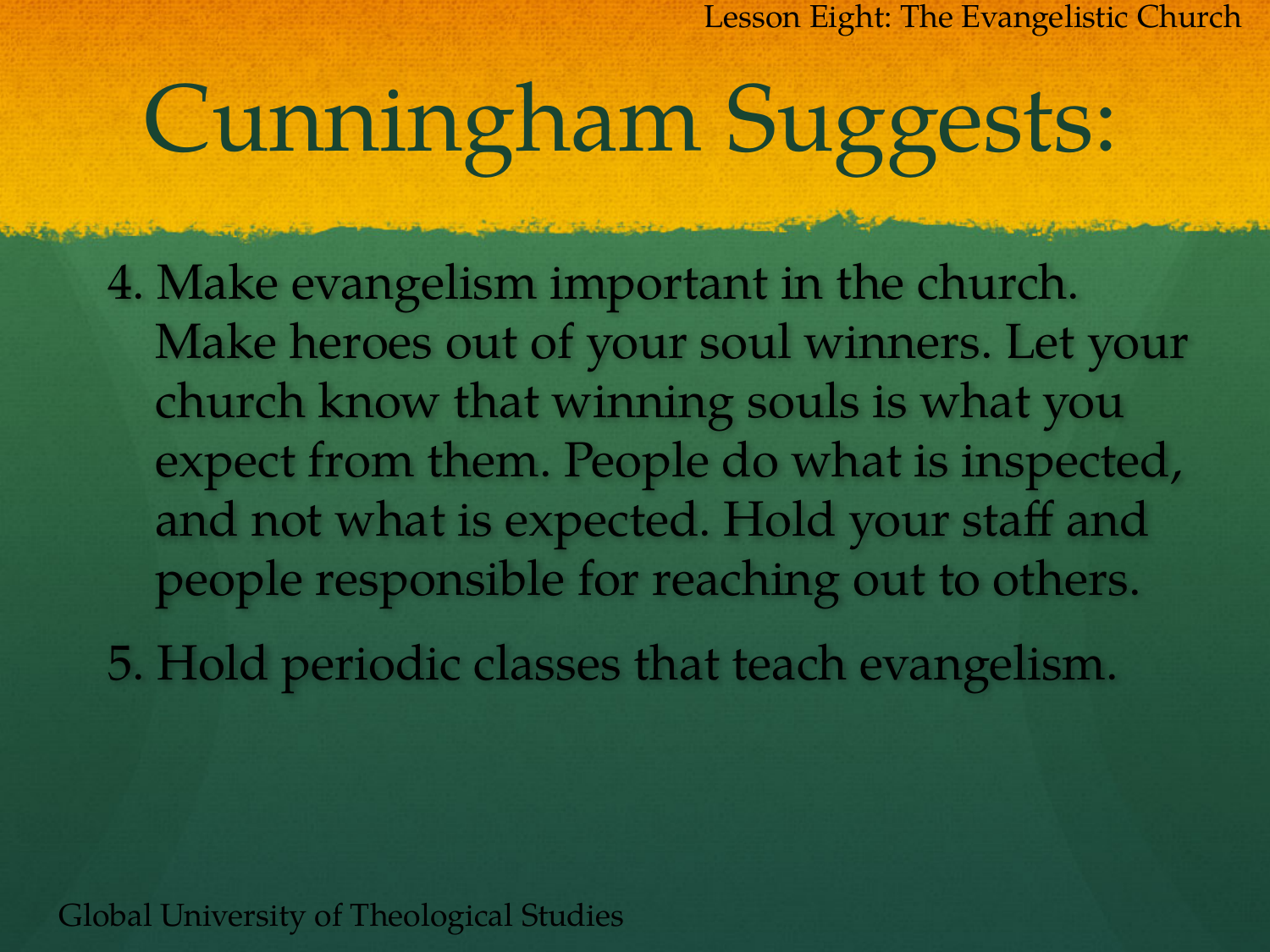

Lesson Eight: The Evangelistic Church

# Cunningham Suggests:
4. Make evangelism important in the church. Make heroes out of your soul winners. Let your church know that winning souls is what you expect from them. People do what is inspected, and not what is expected. Hold your staff and people responsible for reaching out to others.
5. Hold periodic classes that teach evangelism.
Global University of Theological Studies